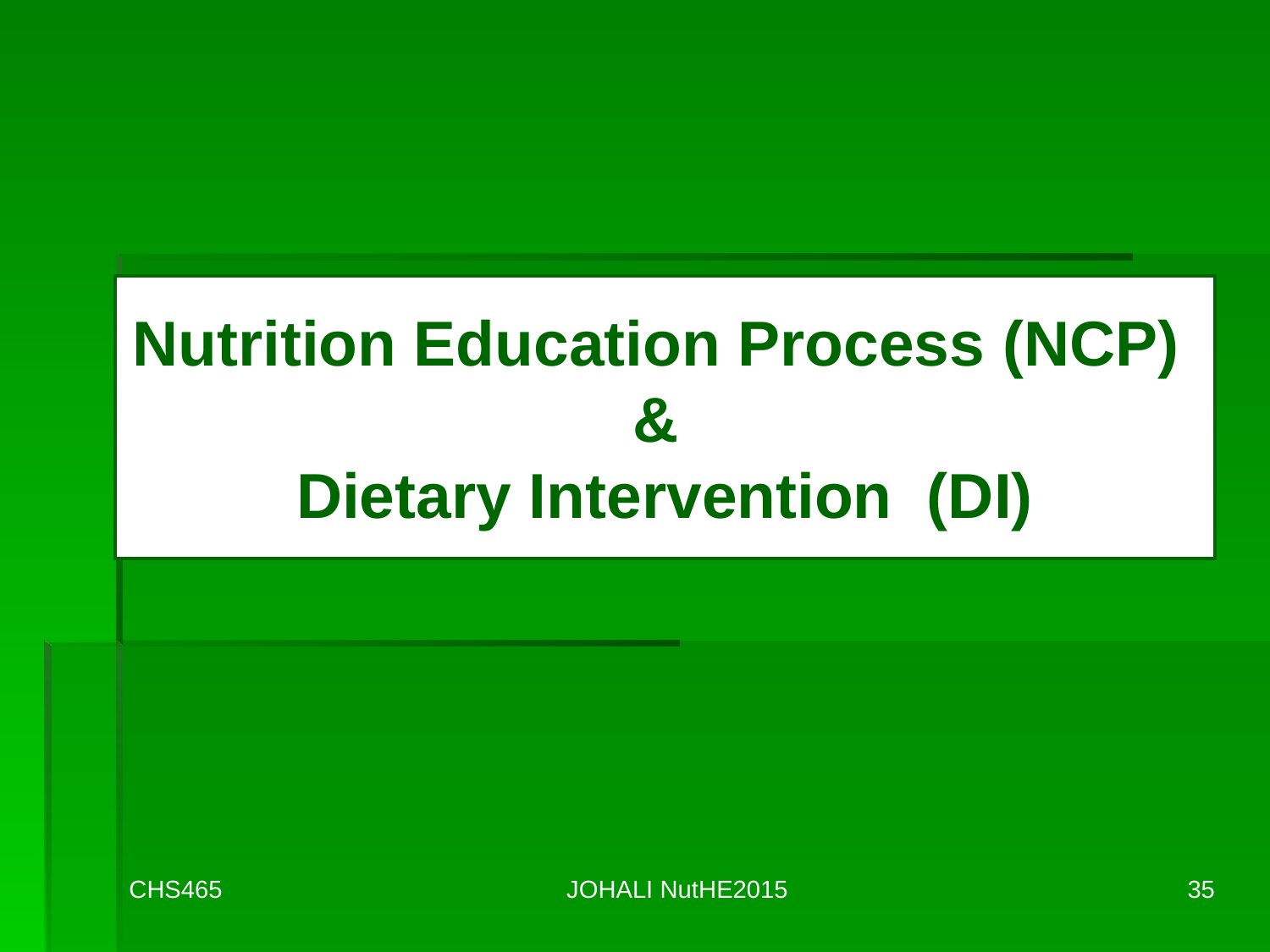

# Nutrition Education Process (NCP) & Dietary Intervention  (DI)
CHS465
JOHALI NutHE2015
35